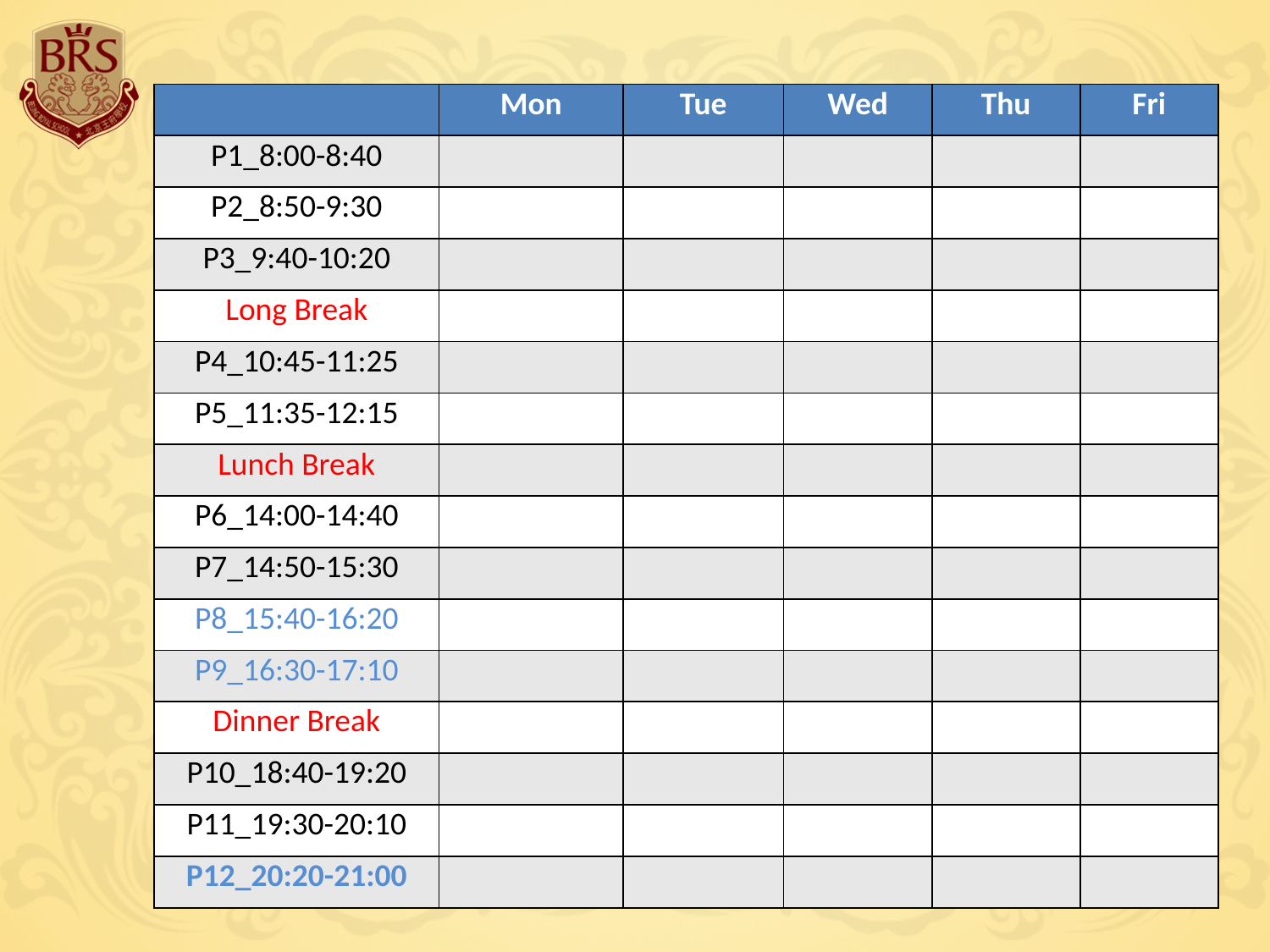

|  | Mon | Tue | Wed | Thu | Fri |
| --- | --- | --- | --- | --- | --- |
| P1\_8:00-8:40 |  |  |  |  |  |
| P2\_8:50-9:30 |  |  |  |  |  |
| P3\_9:40-10:20 |  |  |  |  |  |
| Long Break |  |  |  |  |  |
| P4\_10:45-11:25 |  |  |  |  |  |
| P5\_11:35-12:15 |  |  |  |  |  |
| Lunch Break |  |  |  |  |  |
| P6\_14:00-14:40 |  |  |  |  |  |
| P7\_14:50-15:30 |  |  |  |  |  |
| P8\_15:40-16:20 |  |  |  |  |  |
| P9\_16:30-17:10 |  |  |  |  |  |
| Dinner Break |  |  |  |  |  |
| P10\_18:40-19:20 |  |  |  |  |  |
| P11\_19:30-20:10 |  |  |  |  |  |
| P12\_20:20-21:00 |  |  |  |  |  |